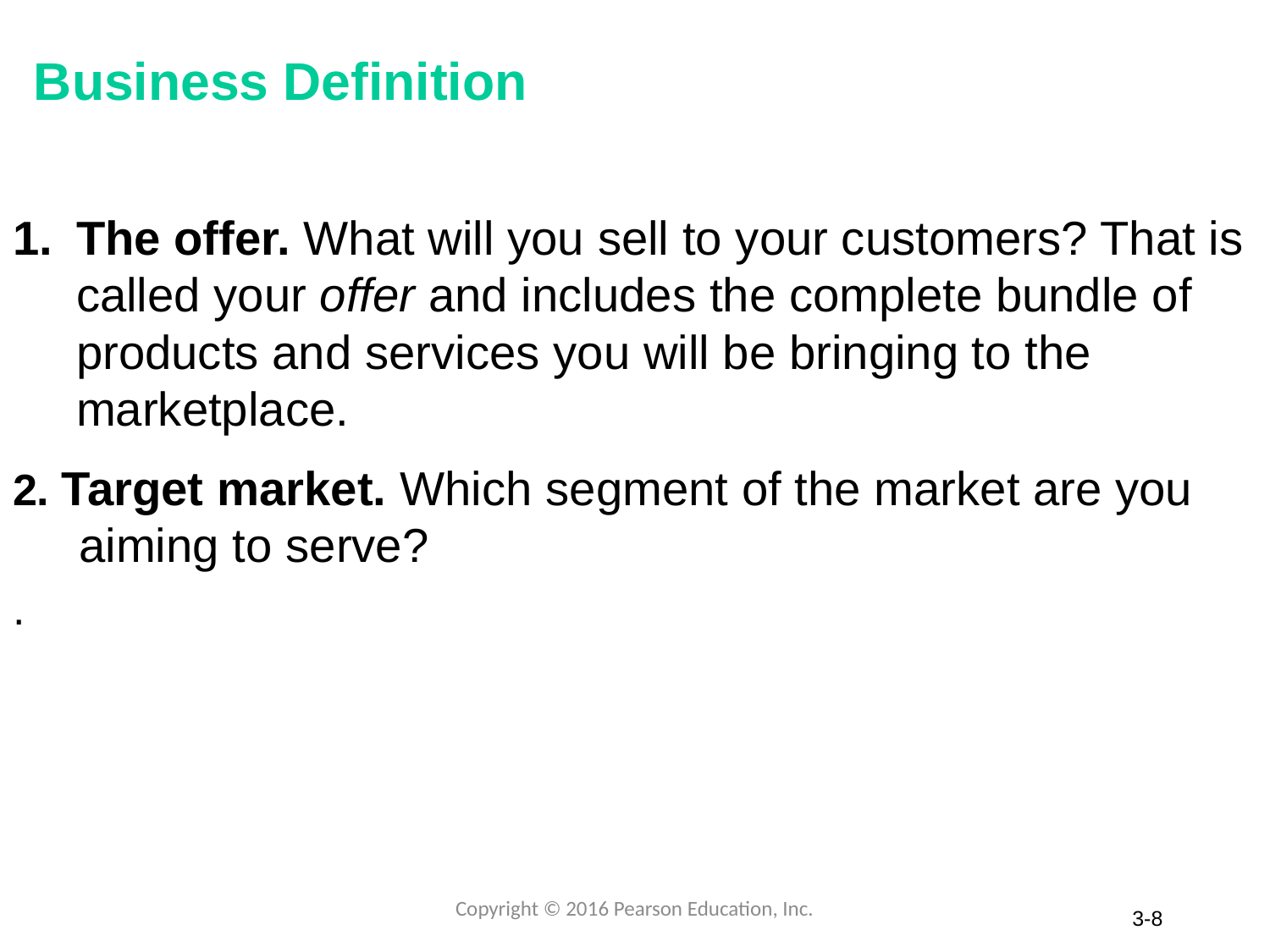

# Business Definition
The offer. What will you sell to your customers? That is called your offer and includes the complete bundle of products and services you will be bringing to the marketplace.

2. Target market. Which segment of the market are you
     aiming to serve?
.
Copyright © 2016 Pearson Education, Inc.